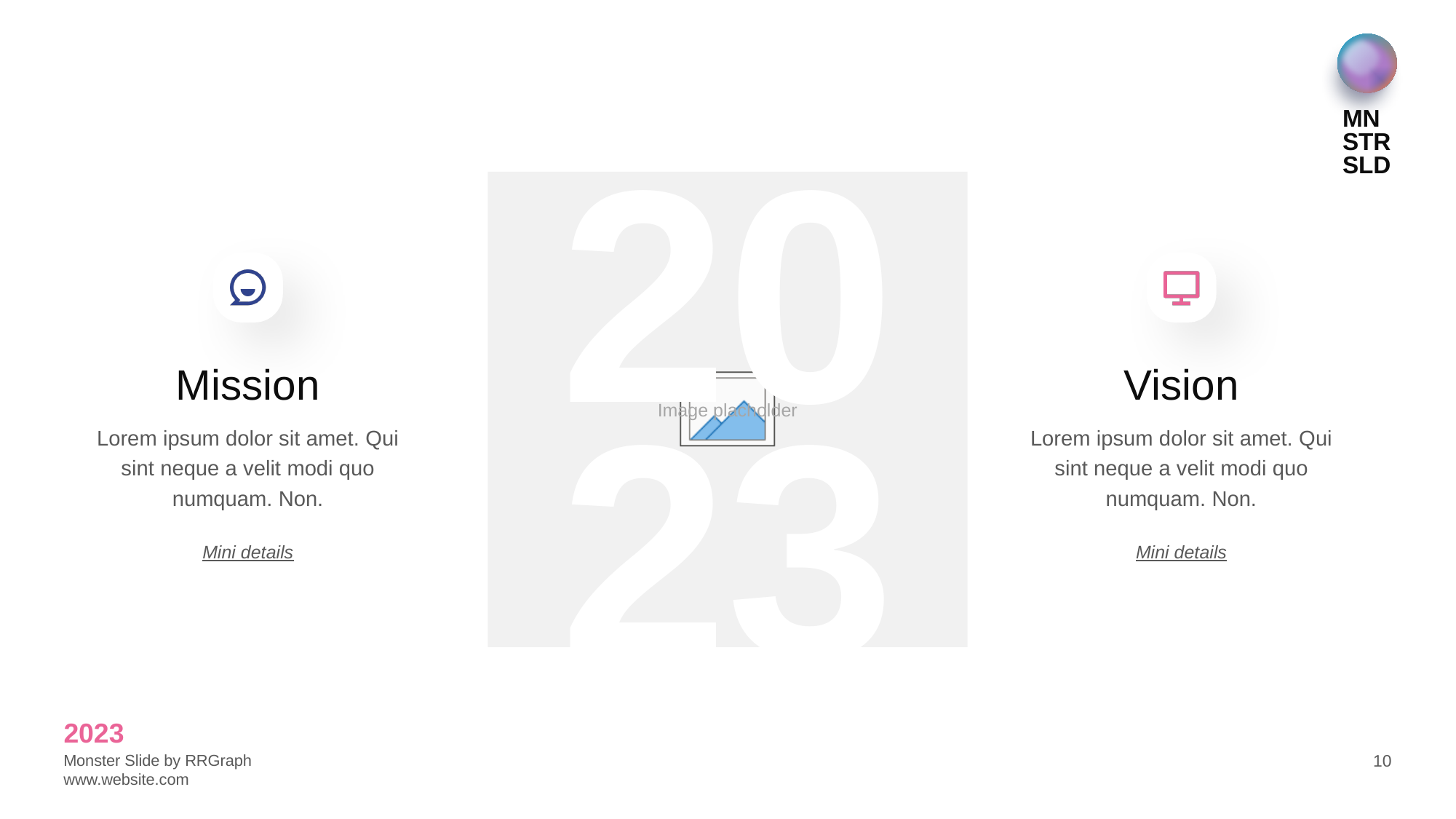

20
23

Mission
Lorem ipsum dolor sit amet. Qui sint neque a velit modi quo numquam. Non.
Vision
Lorem ipsum dolor sit amet. Qui sint neque a velit modi quo numquam. Non.
Mini details
Mini details